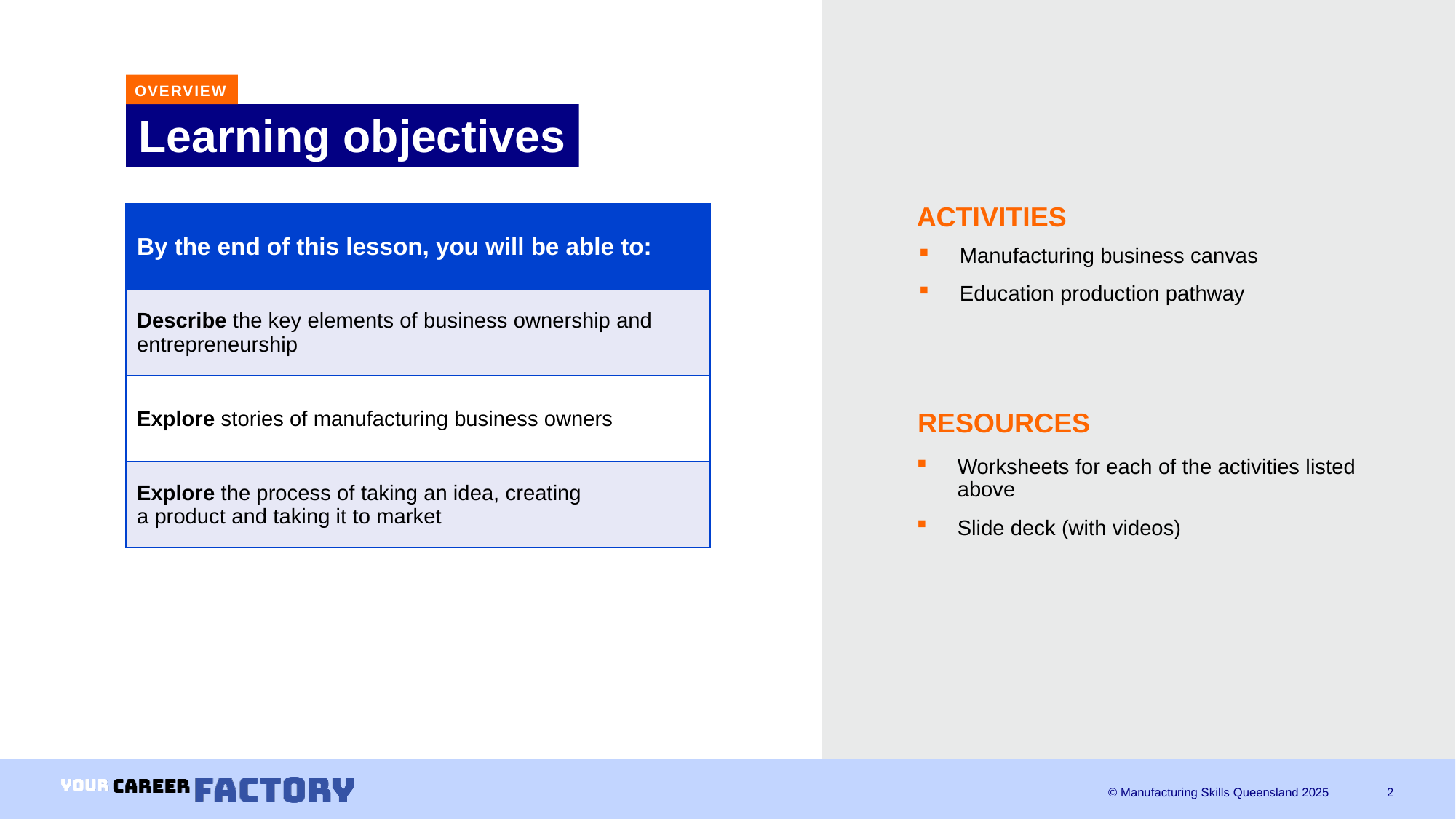

OVERVIEW
# Learning objectives
ACTIVITIES
| By the end of this lesson, you will be able to: |
| --- |
| Describe the key elements of business ownership and entrepreneurship |
| Explore stories of manufacturing business owners |
| Explore the process of taking an idea, creating a product and taking it to market |
Manufacturing business canvas
Education production pathway
RESOURCES
Worksheets for each of the activities listed above
Slide deck (with videos)